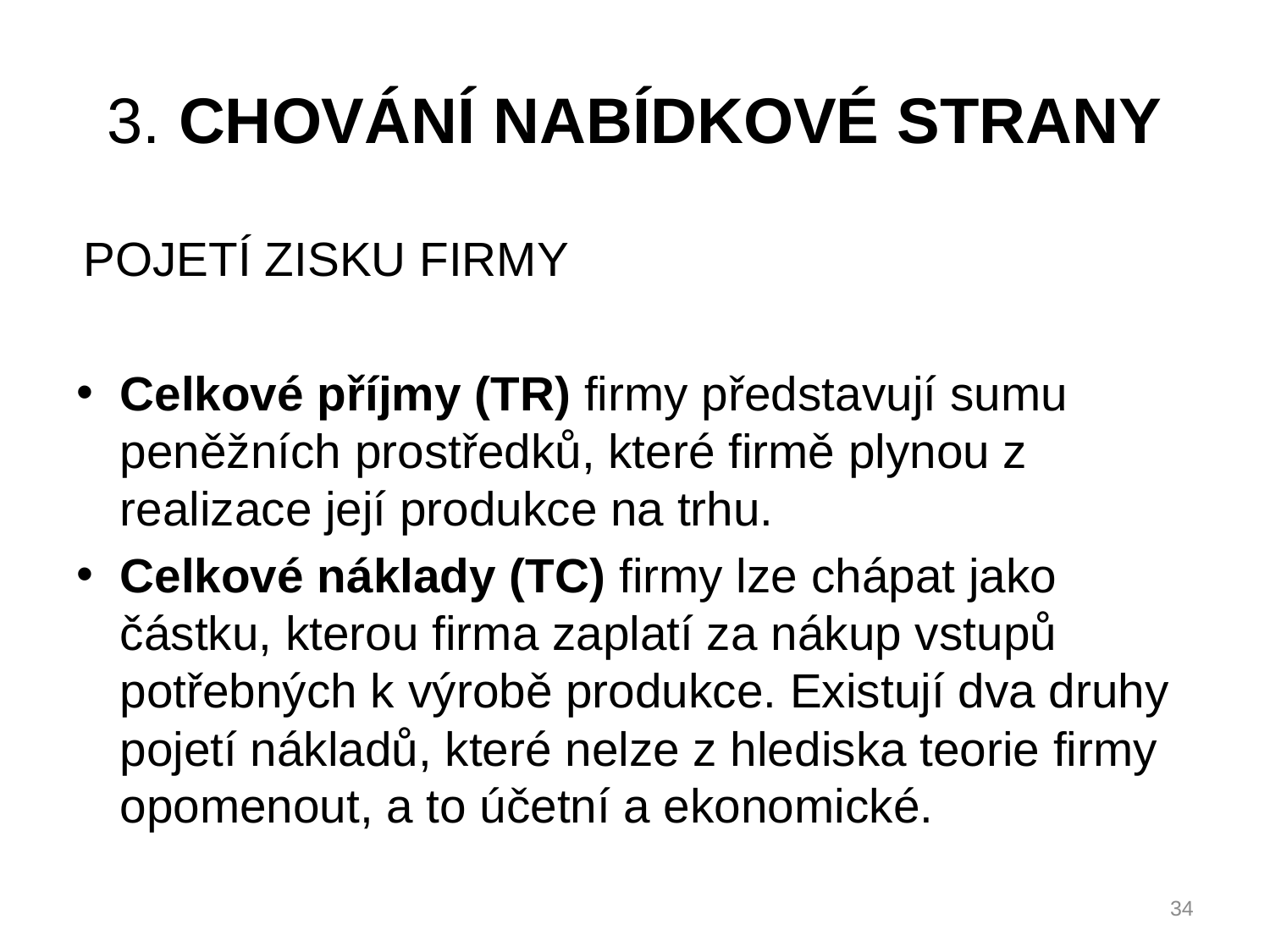

# 3. chování NABÍDKOVÉ strany
POJETÍ ZISKU FIRMY

Celkové příjmy (TR) firmy představují sumu peněžních prostředků, které firmě plynou z realizace její produkce na trhu.
Celkové náklady (TC) firmy lze chápat jako částku, kterou firma zaplatí za nákup vstupů potřebných k výrobě produkce. Existují dva druhy pojetí nákladů, které nelze z hlediska teorie firmy opomenout, a to účetní a ekonomické.
34